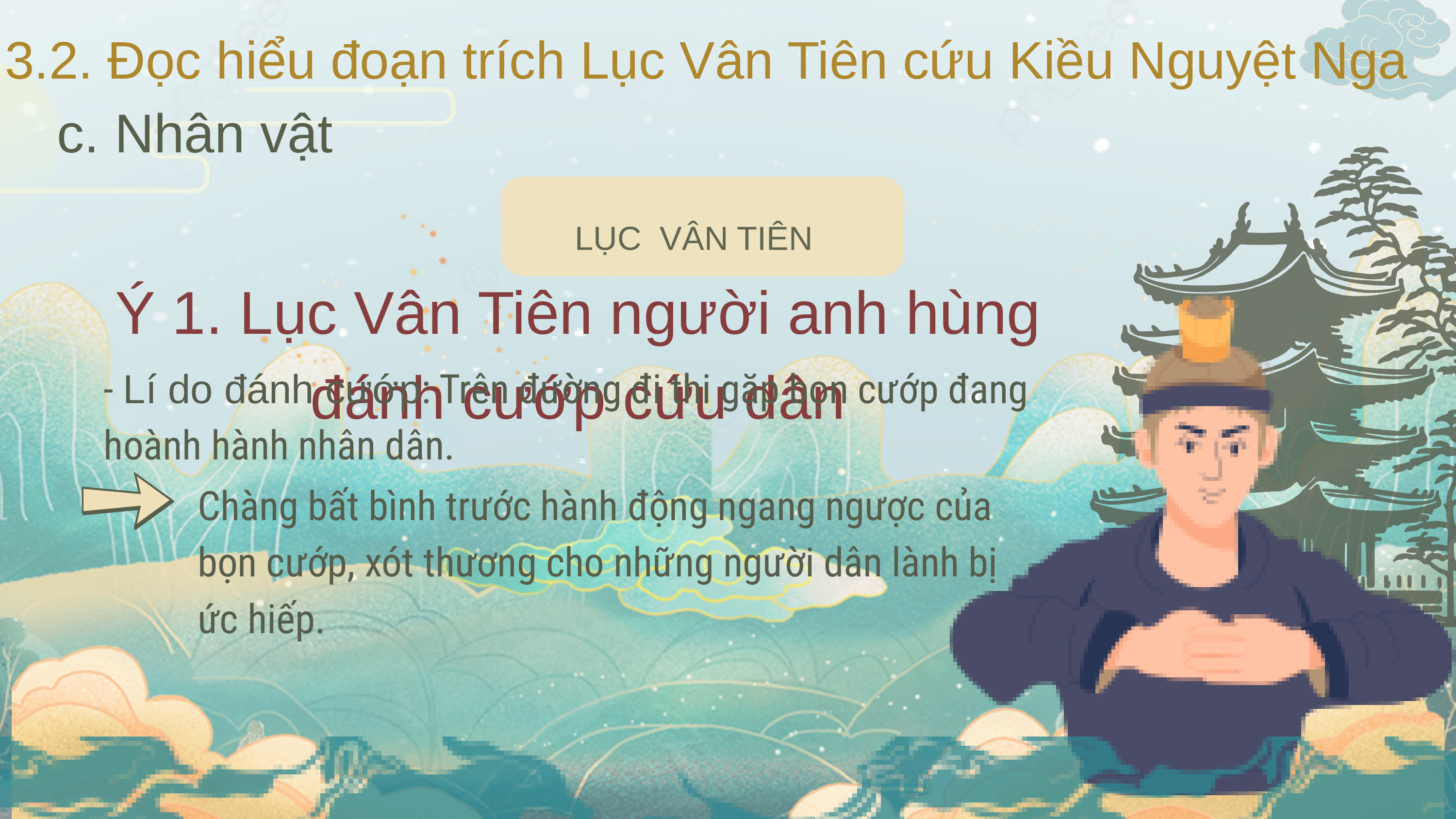

3.2. Đọc hiểu đoạn trích Lục Vân Tiên cứu Kiều Nguyệt Nga
c. Nhân vật

LỤC  VÂN TIÊN

Ý 1. Lục Vân Tiên người anh hùng đánh cướp cứu dân

- Lí do đánh cướp: Trên đường đi thi gặp bọn cướp đang hoành hành nhân dân.
Chàng bất bình trước hành động ngang ngược của bọn cướp, xót thương cho những người dân lành bị ức hiếp.